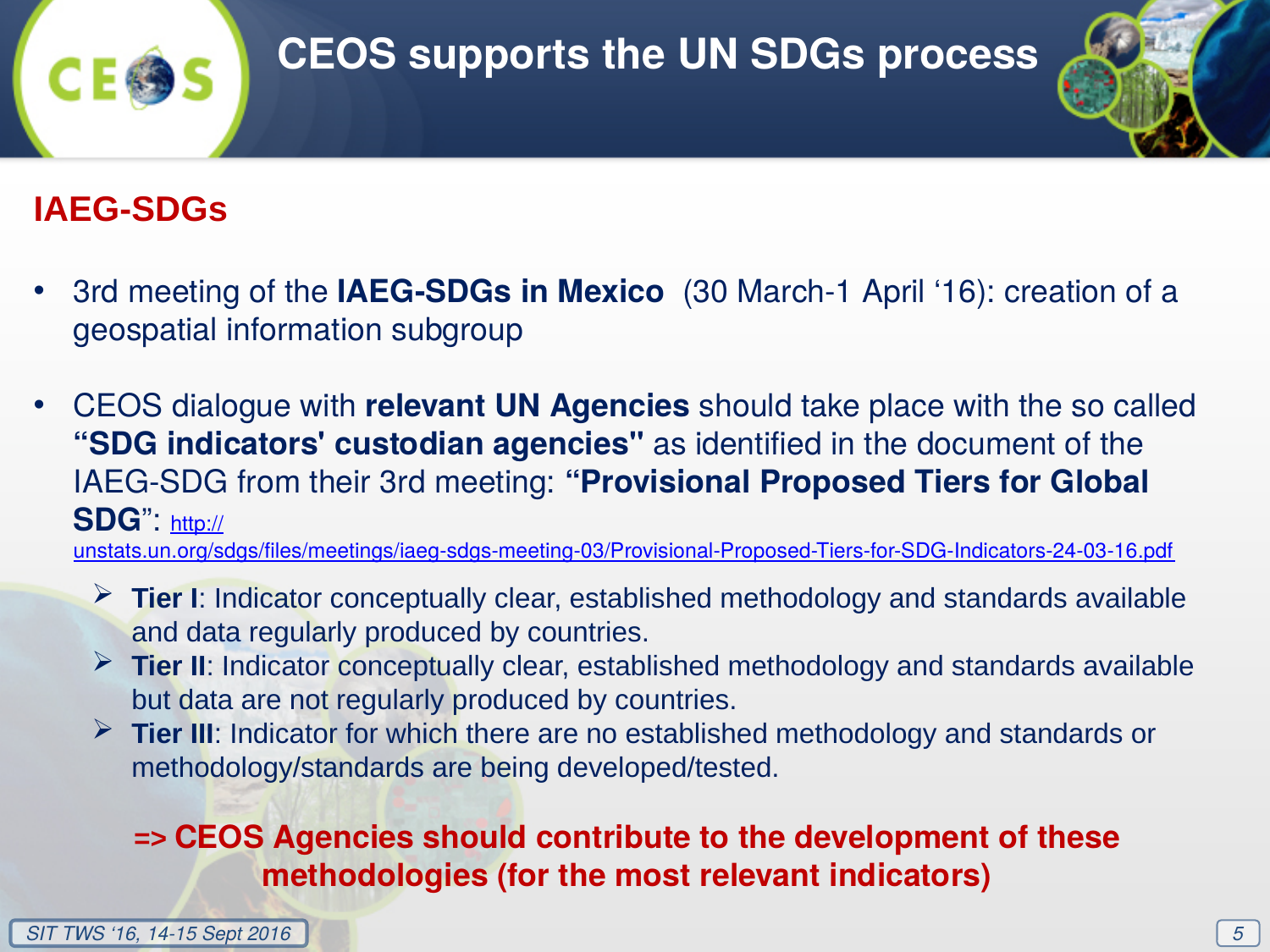

CEOS supports the UN SDGs process
IAEG-SDGs

3rd meeting of the IAEG-SDGs in Mexico  (30 March-1 April ‘16): creation of a geospatial information subgroup

CEOS dialogue with relevant UN Agencies should take place with the so called “SDG indicators' custodian agencies" as identified in the document of the IAEG-SDG from their 3rd meeting: “Provisional Proposed Tiers for Global SDG”: http://unstats.un.org/sdgs/files/meetings/iaeg-sdgs-meeting-03/Provisional-Proposed-Tiers-for-SDG-Indicators-24-03-16.pdf

Tier I: Indicator conceptually clear, established methodology and standards available and data regularly produced by countries.
Tier II: Indicator conceptually clear, established methodology and standards available but data are not regularly produced by countries.
Tier III: Indicator for which there are no established methodology and standards or methodology/standards are being developed/tested.

=> CEOS Agencies should contribute to the development of these methodologies (for the most relevant indicators)
5